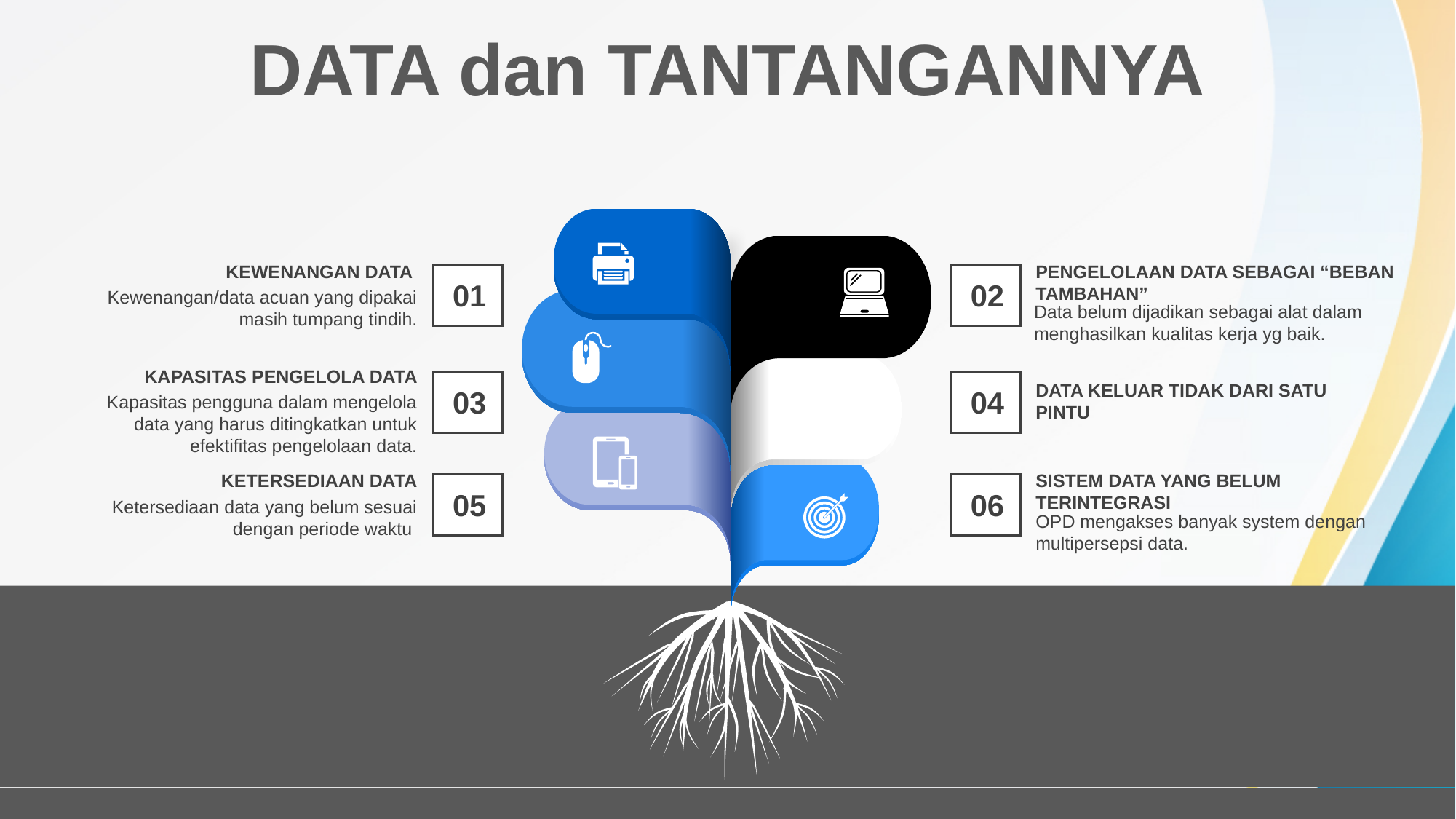

# DATA dan TANTANGANNYA

	KEWENANGAN DATA
Kewenangan/data acuan yang dipakai masih tumpang tindih.
PENGELOLAAN DATA SEBAGAI “BEBAN TAMBAHAN”
Data belum dijadikan sebagai alat dalam menghasilkan kualitas kerja yg baik.

01
02
KAPASITAS PENGELOLA DATA
Kapasitas pengguna dalam mengelola data yang harus ditingkatkan untuk efektifitas pengelolaan data.

DATA KELUAR TIDAK DARI SATU PINTU

03
04
KETERSEDIAAN DATA
Ketersediaan data yang belum sesuai dengan periode waktu
SISTEM DATA YANG BELUM TERINTEGRASI
OPD mengakses banyak system dengan multipersepsi data.

05
06